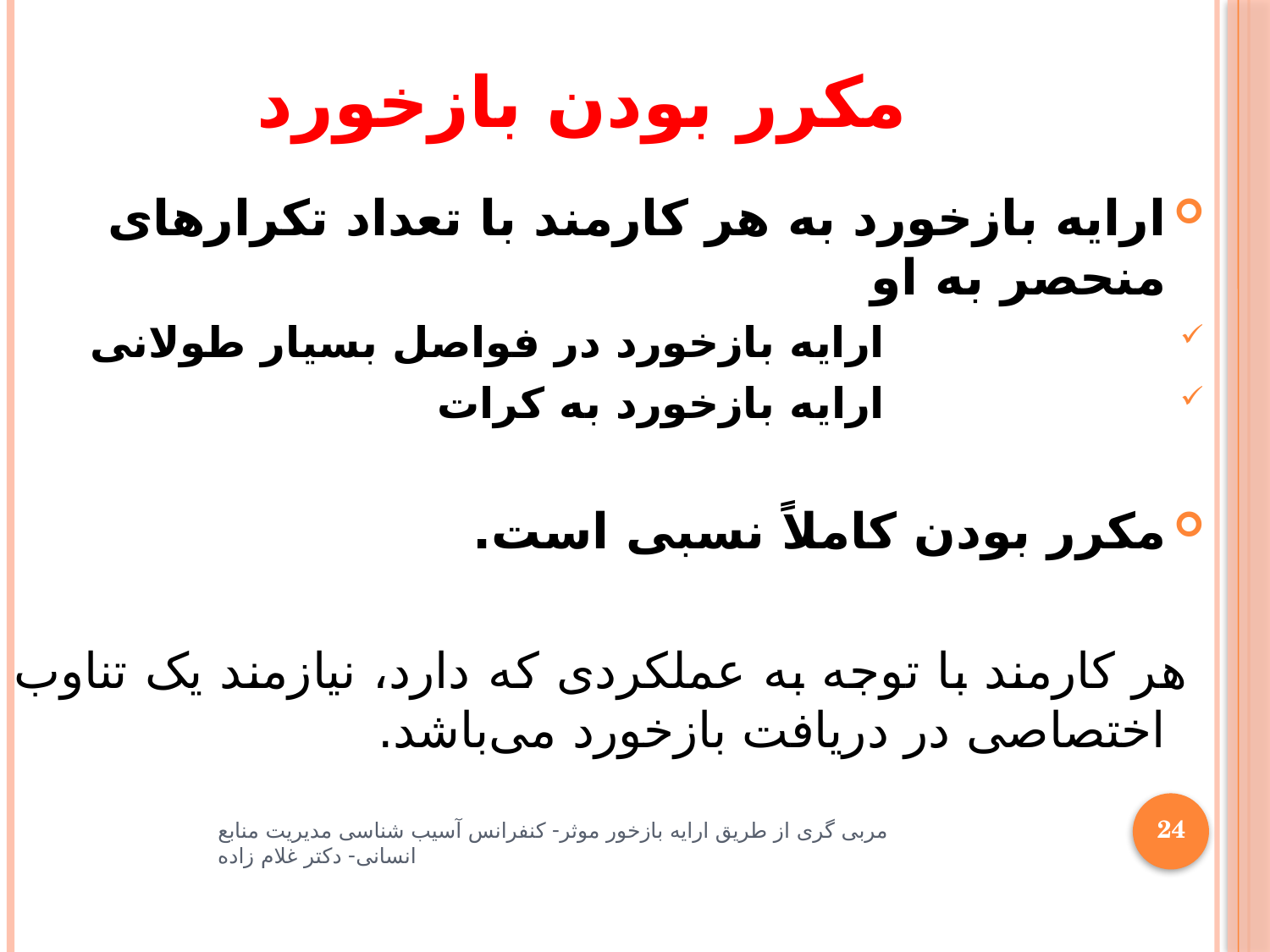

# مکرر بودن بازخورد
ارایه بازخورد به هر کارمند با تعداد تکرارهای منحصر به او
                   ارایه بازخورد در فواصل بسیار طولانی
                   ارایه بازخورد به کرات

مکرر بودن کاملاً نسبی است.

 هر کارمند با توجه به عملکردی که دارد، نیازمند یک تناوب اختصاصی در دریافت بازخورد می‌باشد.
24
مربی گری از طریق ارایه بازخور موثر- کنفرانس آسیب شناسی مدیریت منابع انسانی- دکتر غلام زاده